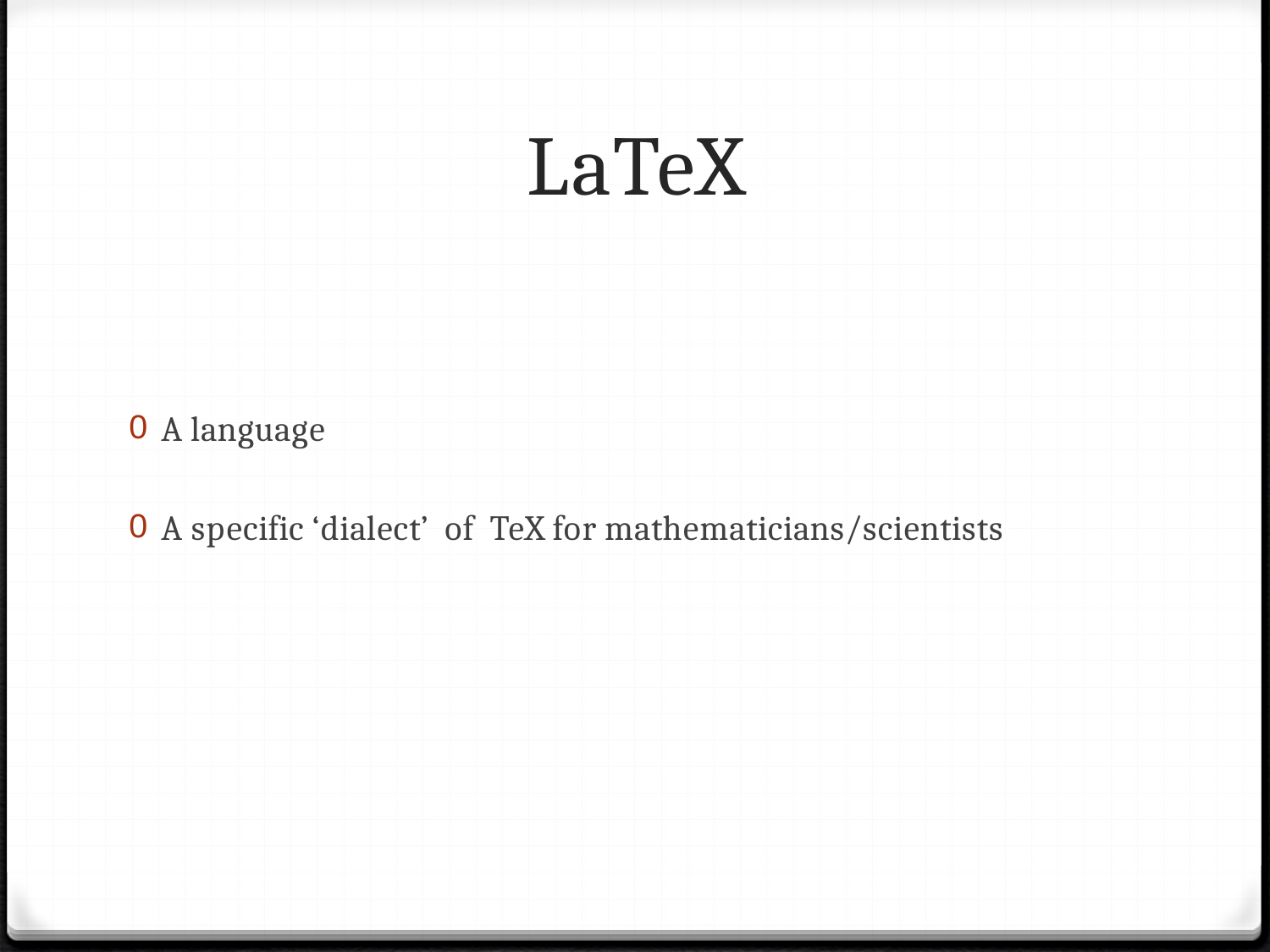

# LaTeX

A language

A specific ‘dialect’  of  TeX for mathematicians/scientists